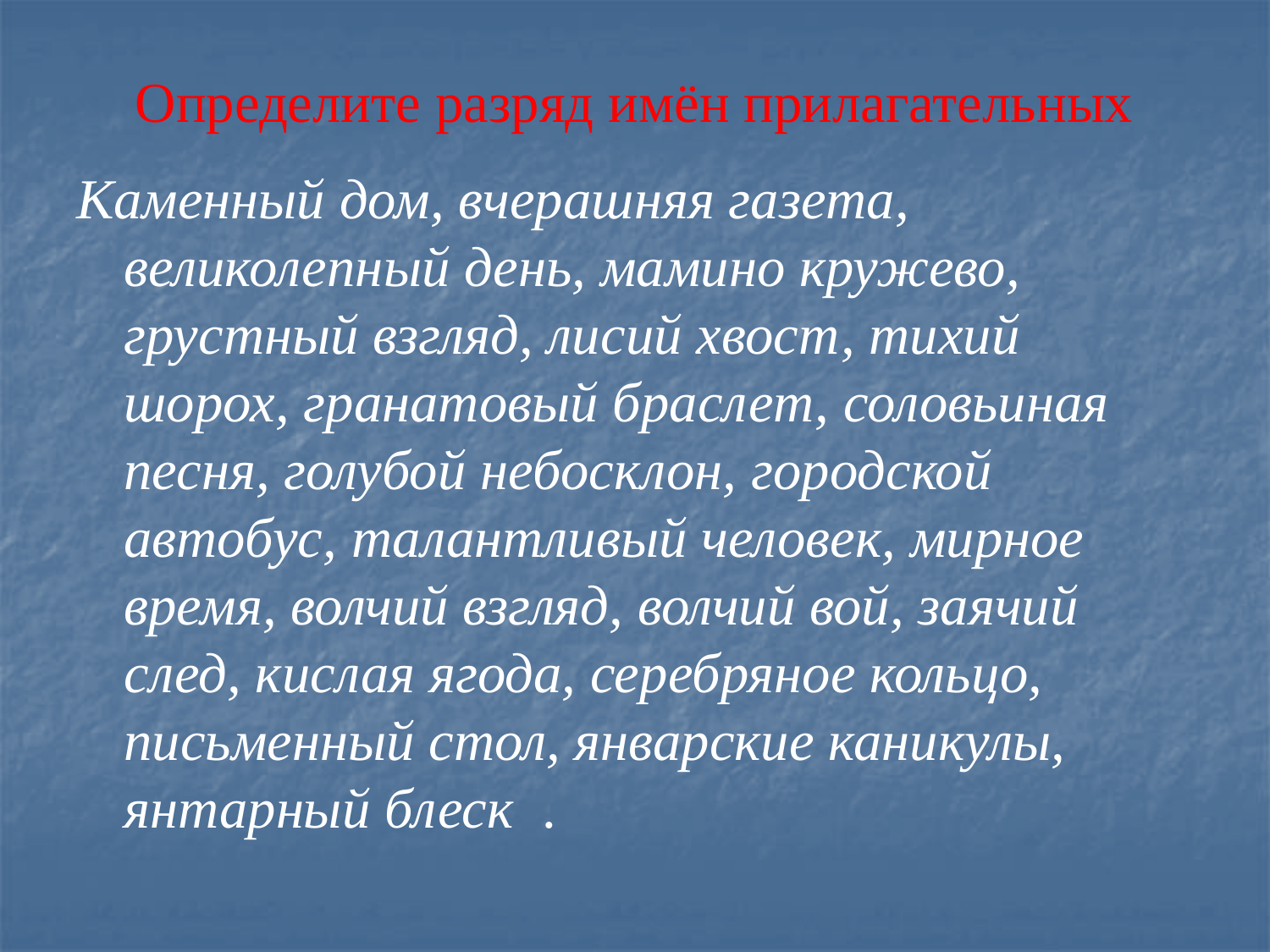

# Определите разряд имён прилагательных
Каменный дом, вчерашняя газета, великолепный день, мамино кружево, грустный взгляд, лисий хвост, тихий шорох, гранатовый браслет, соловьиная песня, голубой небосклон, городской автобус, талантливый человек, мирное время, волчий взгляд, волчий вой, заячий след, кислая ягода, серебряное кольцо, письменный стол, январские каникулы, янтарный блеск  .